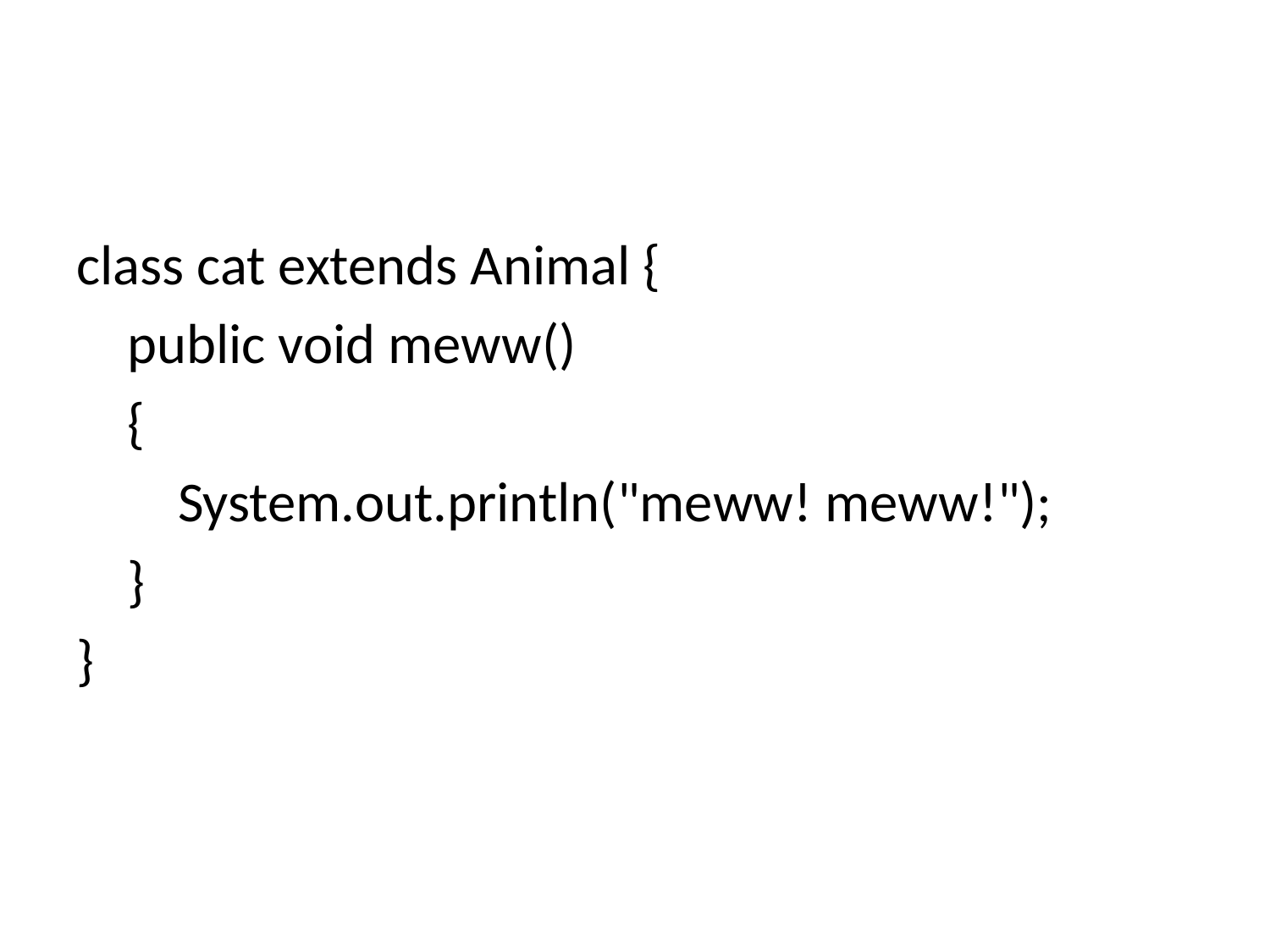

#
class cat extends Animal {
    public void meww()
    {
        System.out.println("meww! meww!");
    }
}